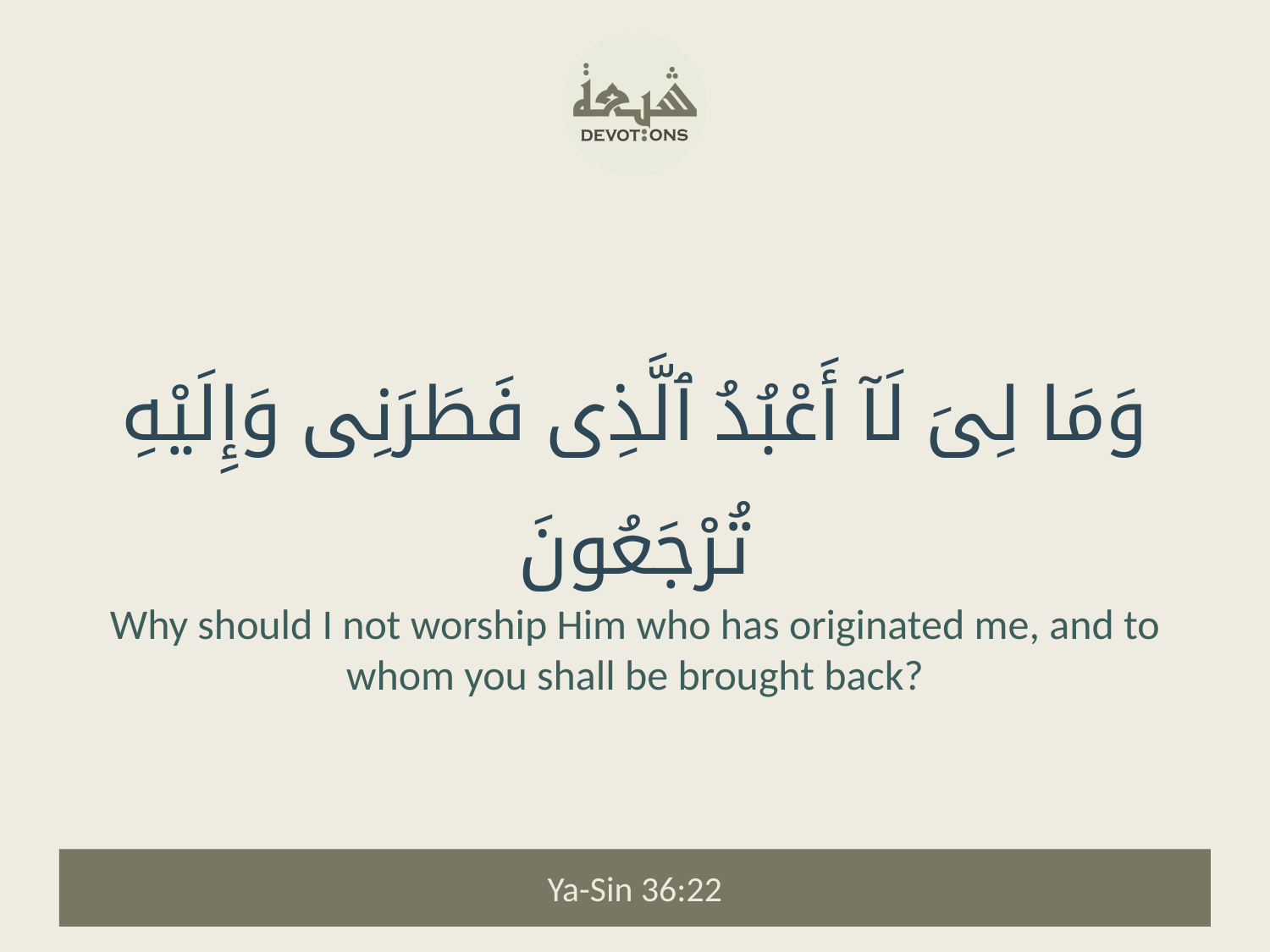

وَمَا لِىَ لَآ أَعْبُدُ ٱلَّذِى فَطَرَنِى وَإِلَيْهِ تُرْجَعُونَ
Why should I not worship Him who has originated me, and to whom you shall be brought back?
Ya-Sin 36:22